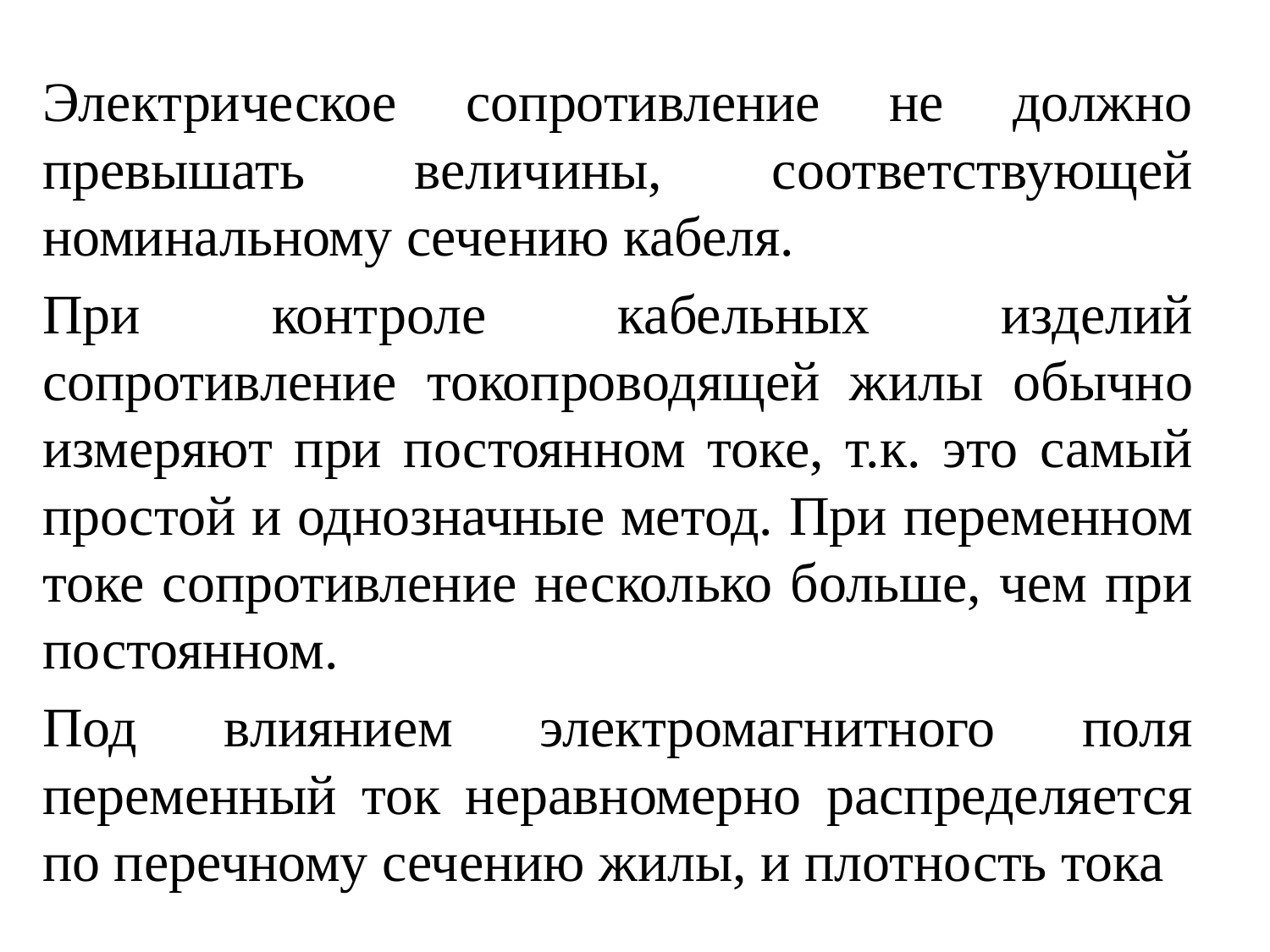

#
Электрическое сопротивление не должно превышать величины, соответствующей номинальному сечению кабеля.
При контроле кабельных изделий сопротивление токопроводящей жилы обычно измеряют при постоянном токе, т.к. это самый простой и однозначные метод. При переменном токе сопротивление несколько больше, чем при постоянном.
Под влиянием электромагнитного поля переменный ток неравномерно распределяется по перечному сечению жилы, и плотность тока